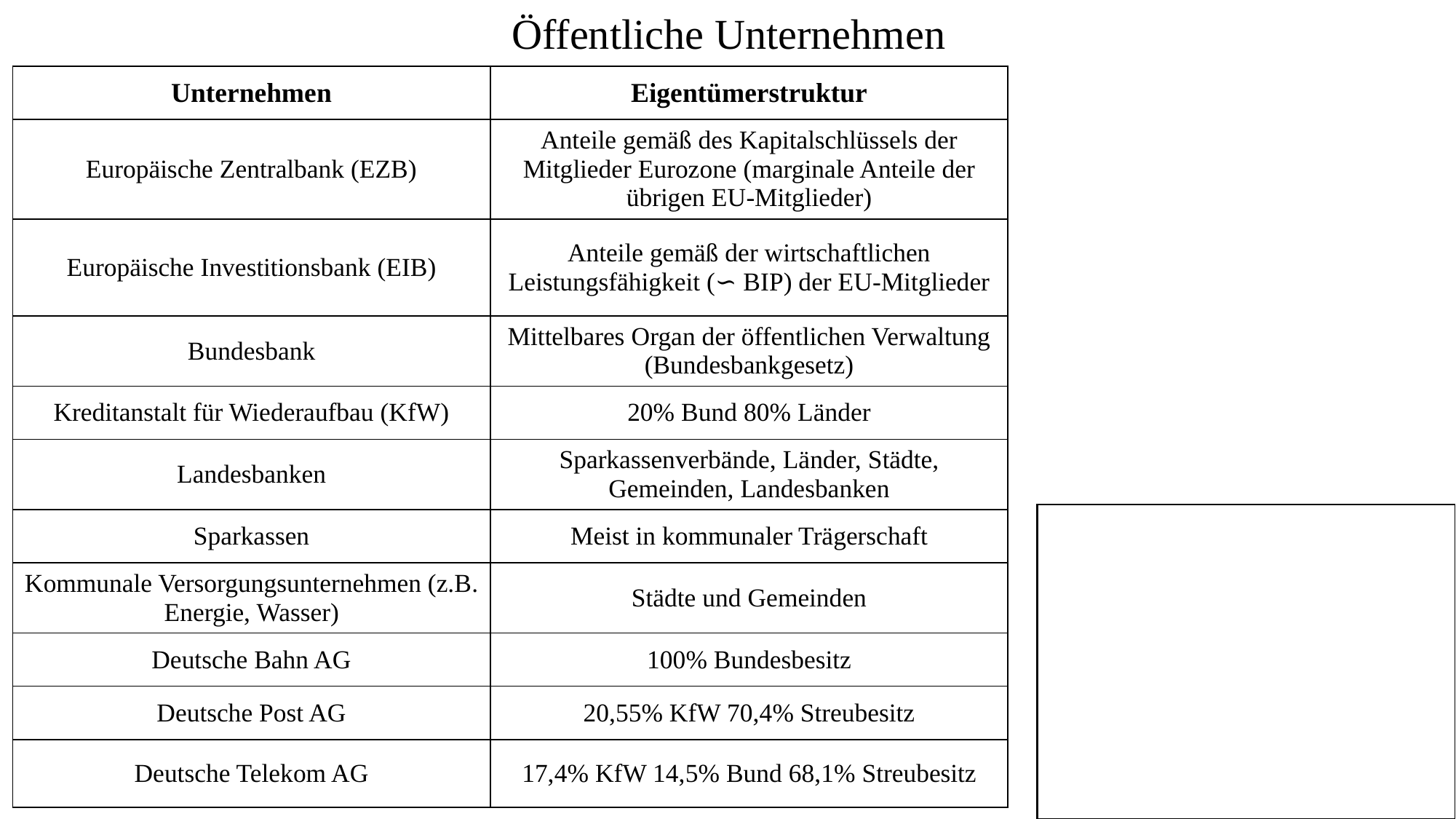

Öffentliche Unternehmen
| Unternehmen | Eigentümerstruktur |
| --- | --- |
| Europäische Zentralbank (EZB) | Anteile gemäß des Kapitalschlüssels der Mitglieder Eurozone (marginale Anteile der übrigen EU-Mitglieder) |
| Europäische Investitionsbank (EIB) | Anteile gemäß der wirtschaftlichen Leistungsfähigkeit (∽ BIP) der EU-Mitglieder |
| Bundesbank | Mittelbares Organ der öffentlichen Verwaltung (Bundesbankgesetz) |
| Kreditanstalt für Wiederaufbau (KfW) | 20% Bund 80% Länder |
| Landesbanken | Sparkassenverbände, Länder, Städte, Gemeinden, Landesbanken |
| Sparkassen | Meist in kommunaler Trägerschaft |
| Kommunale Versorgungsunternehmen (z.B. Energie, Wasser) | Städte und Gemeinden |
| Deutsche Bahn AG | 100% Bundesbesitz |
| Deutsche Post AG | 20,55% KfW 70,4% Streubesitz |
| Deutsche Telekom AG | 17,4% KfW 14,5% Bund 68,1% Streubesitz |